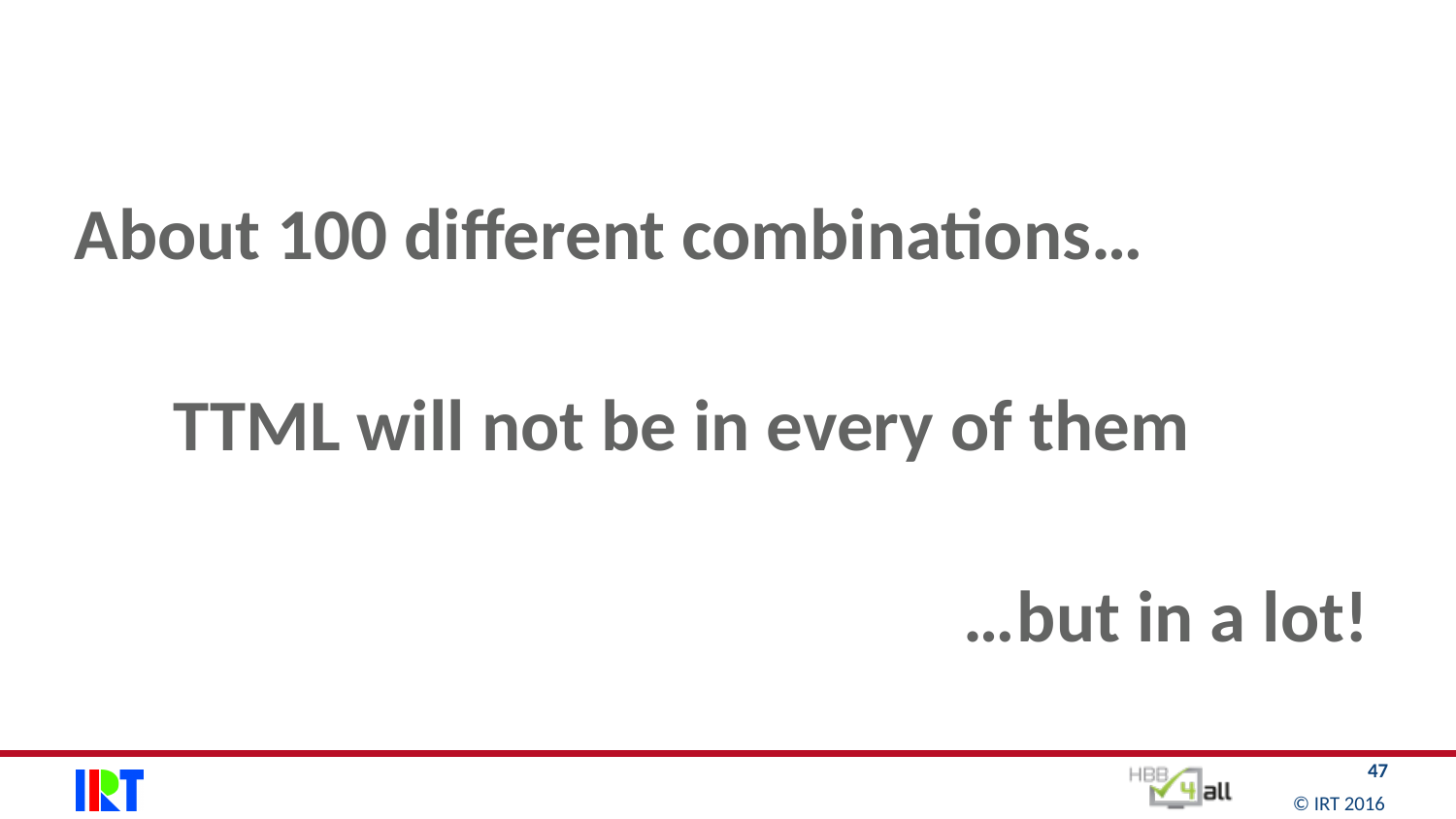

About 100 different combinations…
      TTML will not be in every of them
                                                      …but in a lot!